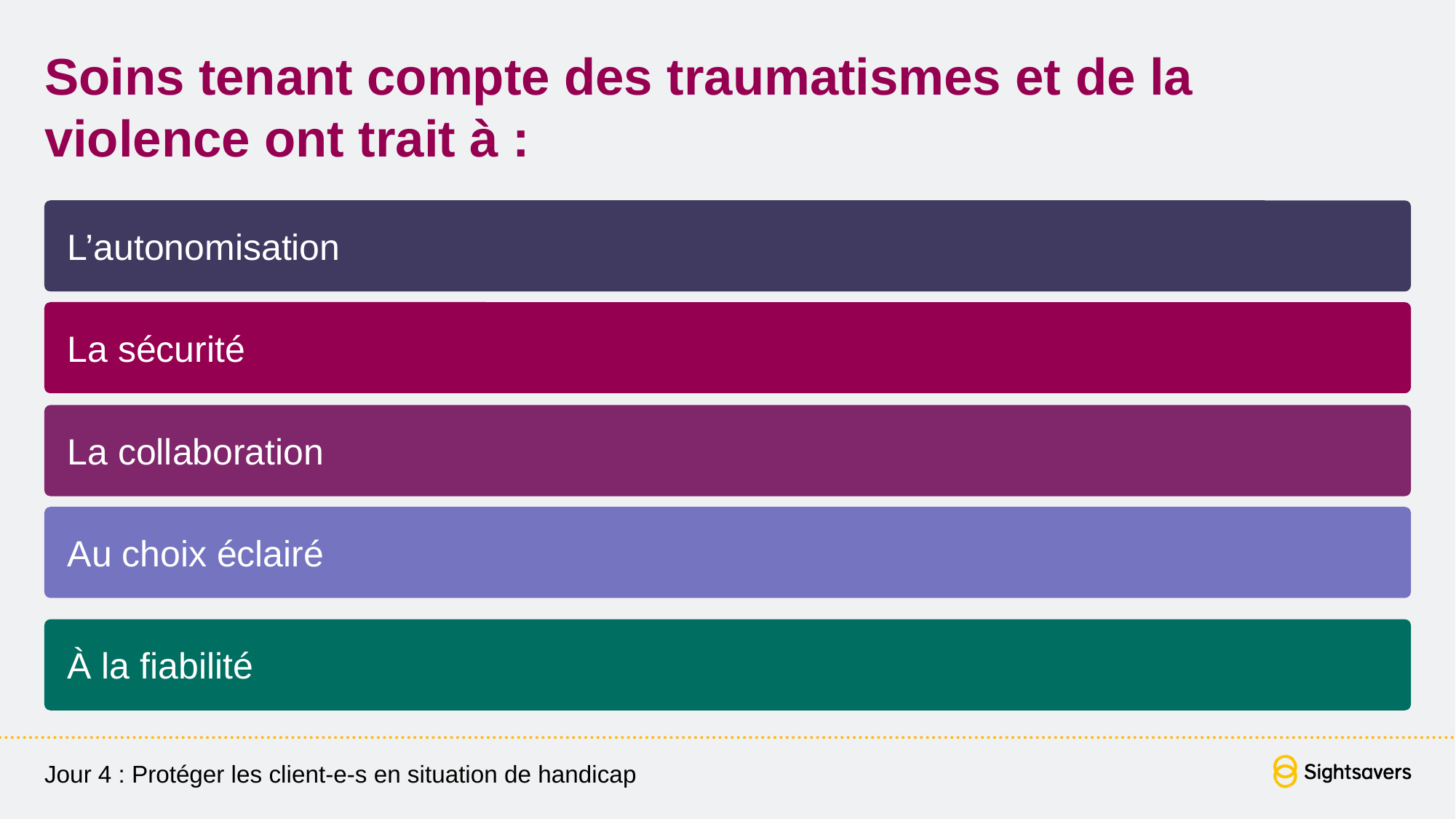

# Soins tenant compte des traumatismes et de la violence ont trait à :
L’autonomisation
La sécurité
La collaboration
Au choix éclairé
À la fiabilité
Jour 4 : Protéger les client-e-s en situation de handicap